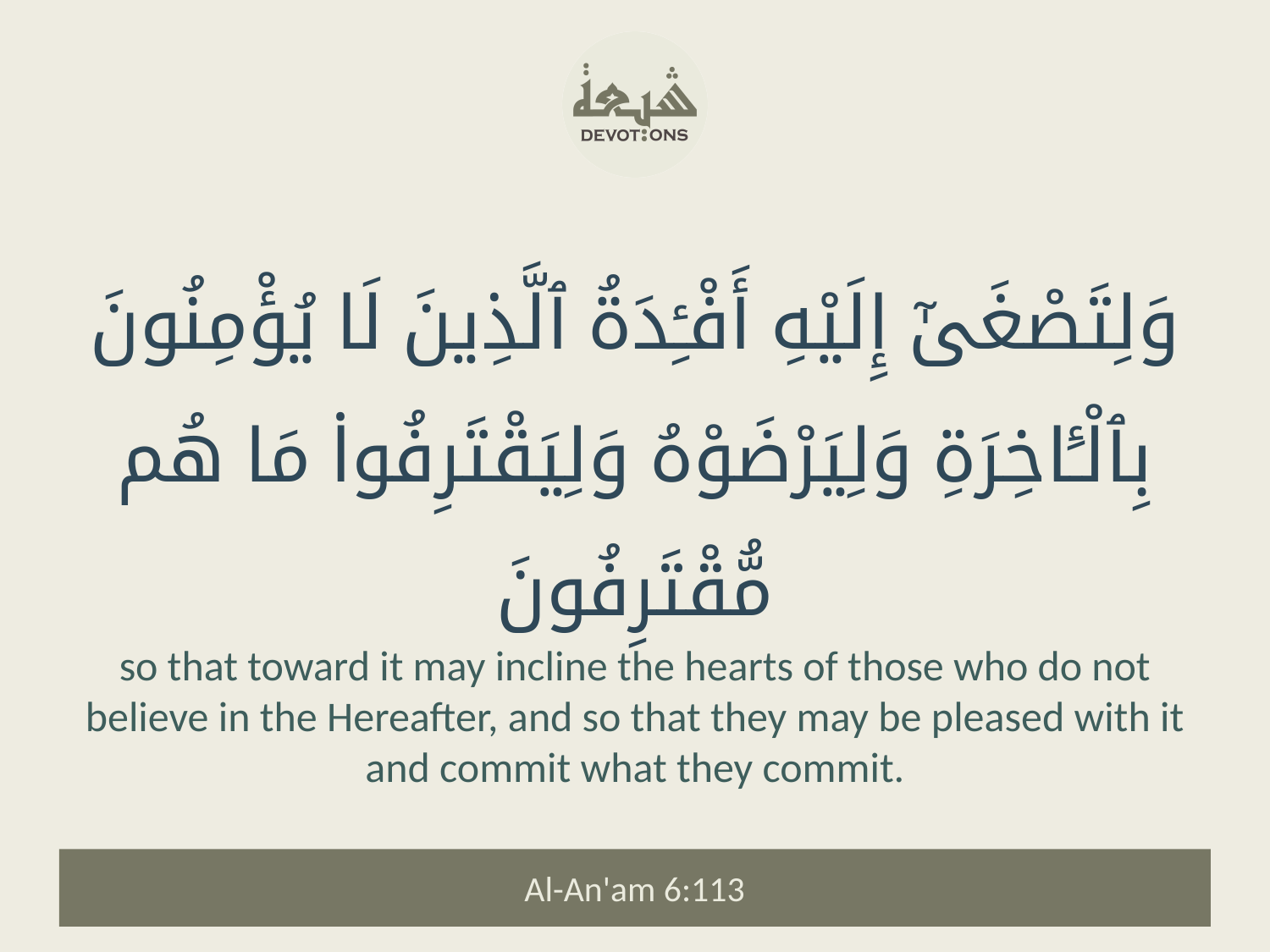

وَلِتَصْغَىٰٓ إِلَيْهِ أَفْـِٔدَةُ ٱلَّذِينَ لَا يُؤْمِنُونَ بِٱلْـَٔاخِرَةِ وَلِيَرْضَوْهُ وَلِيَقْتَرِفُوا۟ مَا هُم مُّقْتَرِفُونَ
so that toward it may incline the hearts of those who do not believe in the Hereafter, and so that they may be pleased with it and commit what they commit.
Al-An'am 6:113